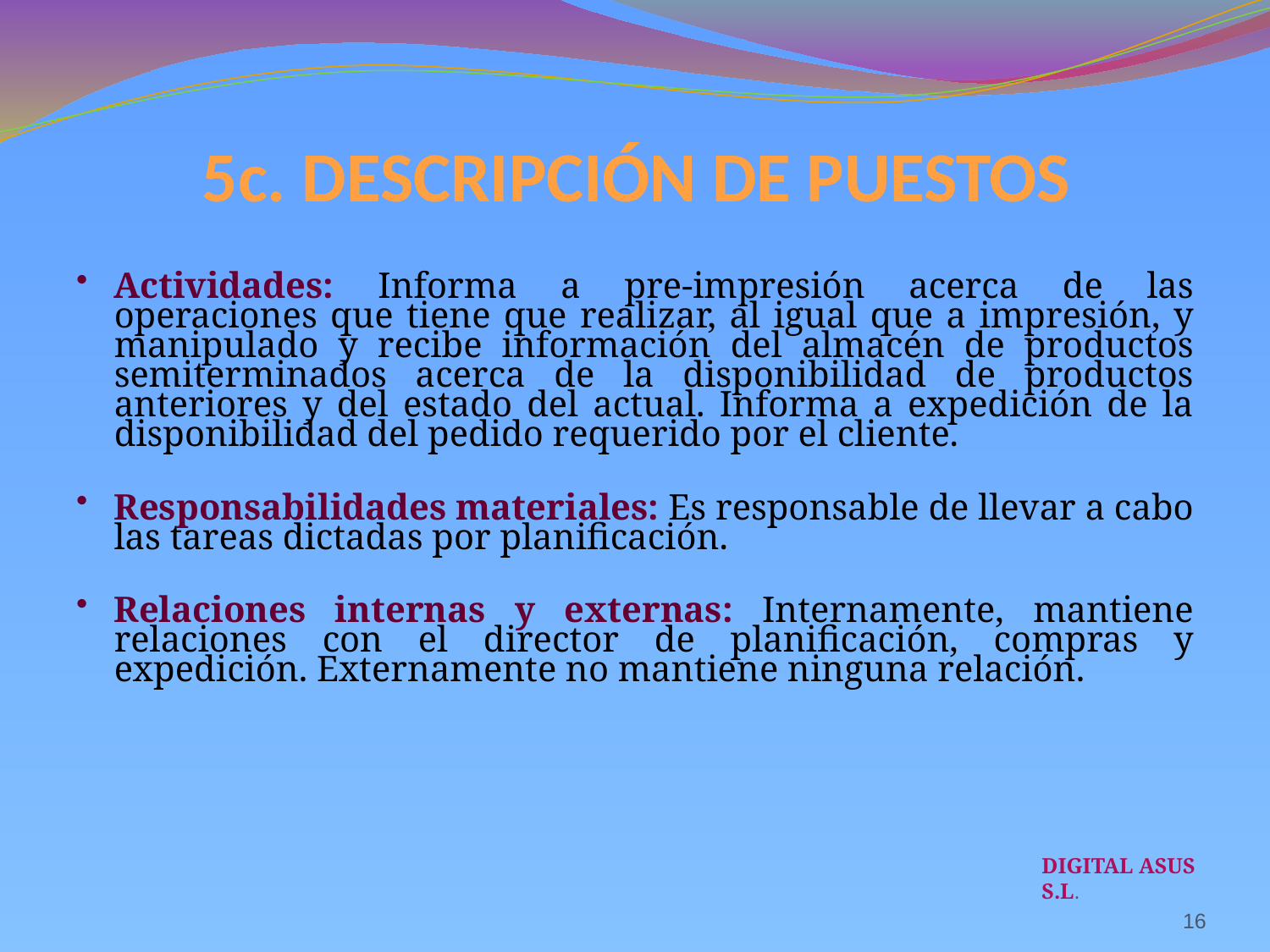

5c. DESCRIPCIÓN DE PUESTOS
Actividades: Informa a pre-impresión acerca de las operaciones que tiene que realizar, al igual que a impresión, y manipulado y recibe información del almacén de productos semiterminados acerca de la disponibilidad de productos anteriores y del estado del actual. Informa a expedición de la disponibilidad del pedido requerido por el cliente.

Responsabilidades materiales: Es responsable de llevar a cabo las tareas dictadas por planificación.

Relaciones internas y externas: Internamente, mantiene relaciones con el director de planificación, compras y expedición. Externamente no mantiene ninguna relación.

DIGITAL ASUS S.L.
16